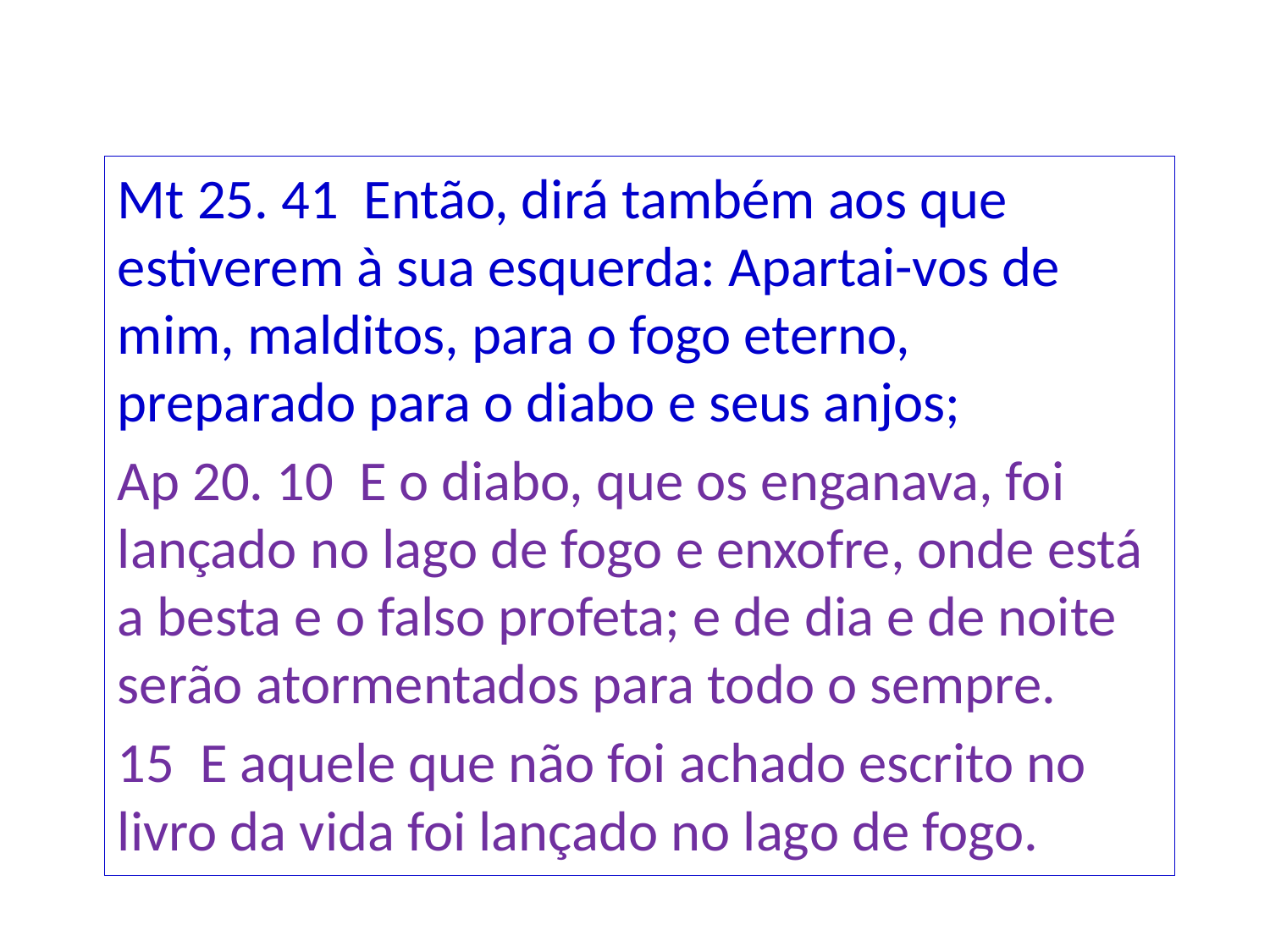

Mt 25. 41  Então, dirá também aos que estiverem à sua esquerda: Apartai-vos de mim, malditos, para o fogo eterno, preparado para o diabo e seus anjos;
Ap 20. 10  E o diabo, que os enganava, foi lançado no lago de fogo e enxofre, onde está a besta e o falso profeta; e de dia e de noite serão atormentados para todo o sempre.
15  E aquele que não foi achado escrito no livro da vida foi lançado no lago de fogo.